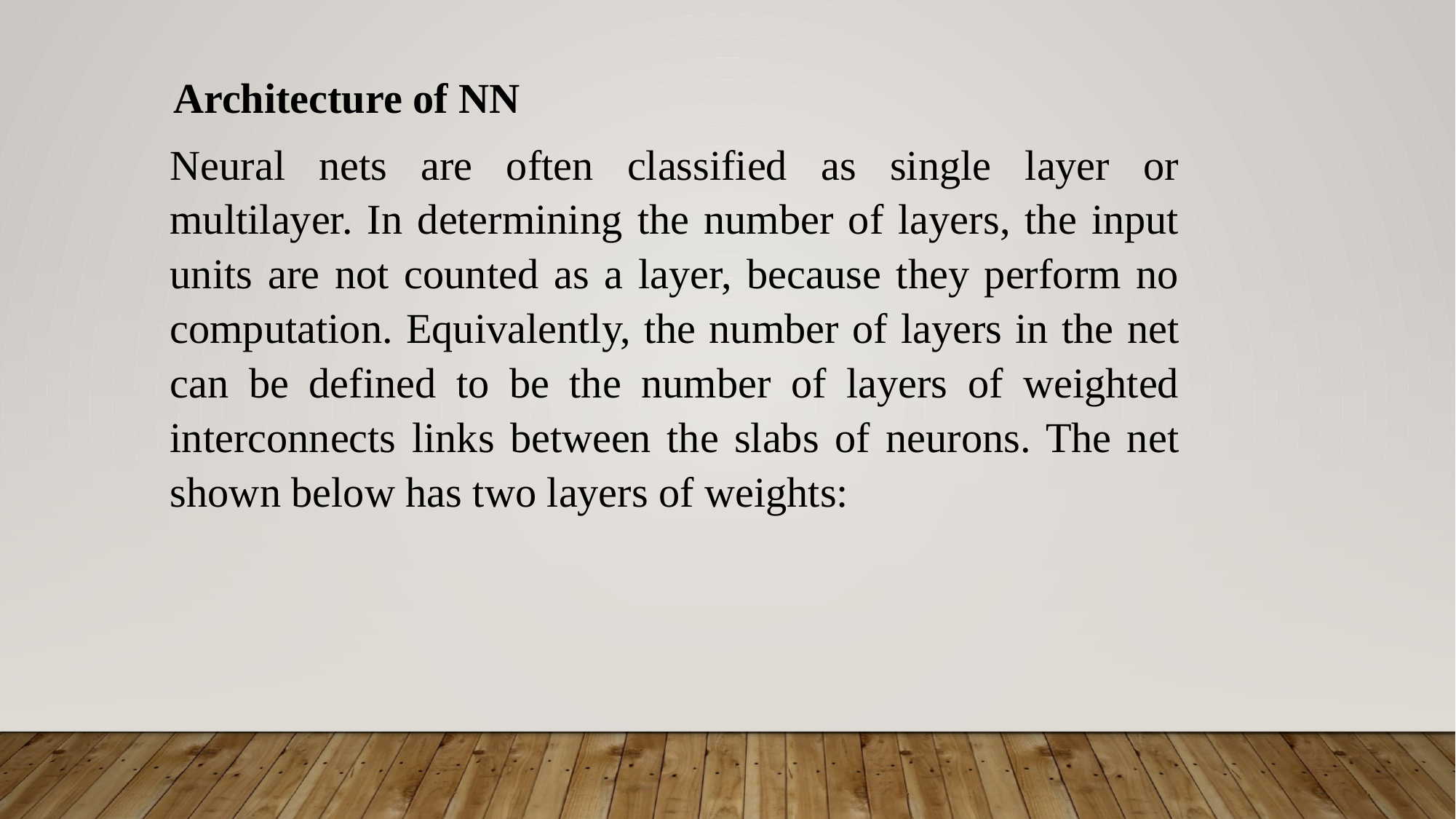

Architecture of NN
Neural nets are often classified as single layer or multilayer. In determining the number of layers, the input units are not counted as a layer, because they perform no computation. Equivalently, the number of layers in the net can be defined to be the number of layers of weighted interconnects links between the slabs of neurons. The net shown below has two layers of weights: